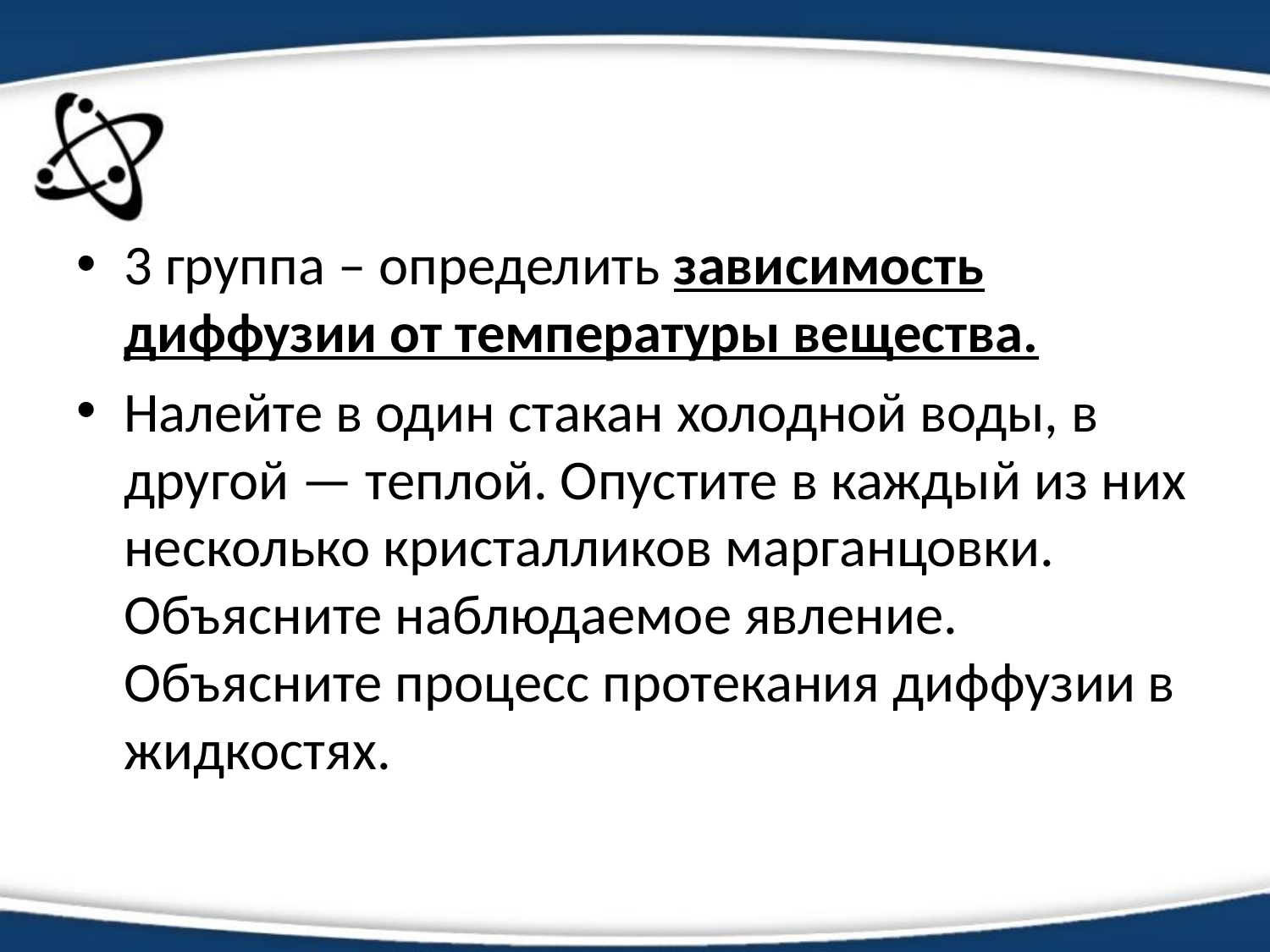

#
3 группа – определить зависимость диффузии от температуры вещества.
Налейте в один стакан холодной воды, в другой — теплой. Опустите в каждый из них несколько кристалликов марганцовки. Объясните наблюдаемое явление. Объясните процесс протекания диффузии в жидкостях.